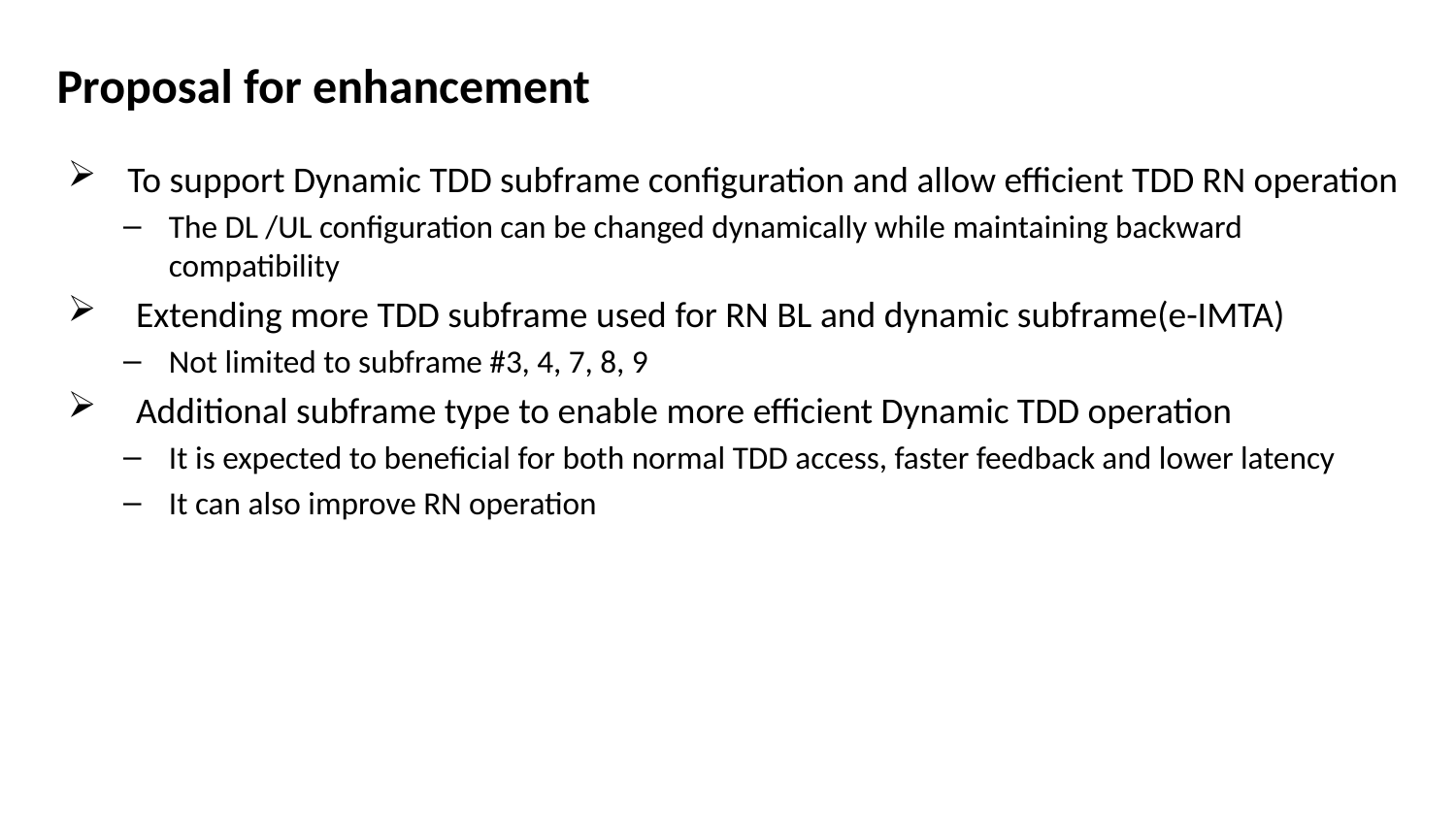

Proposal for enhancement
 To support Dynamic TDD subframe configuration and allow efficient TDD RN operation
The DL /UL configuration can be changed dynamically while maintaining backward compatibility
  Extending more TDD subframe used for RN BL and dynamic subframe(e-IMTA)
Not limited to subframe #3, 4, 7, 8, 9
  Additional subframe type to enable more efficient Dynamic TDD operation
It is expected to beneficial for both normal TDD access, faster feedback and lower latency
It can also improve RN operation